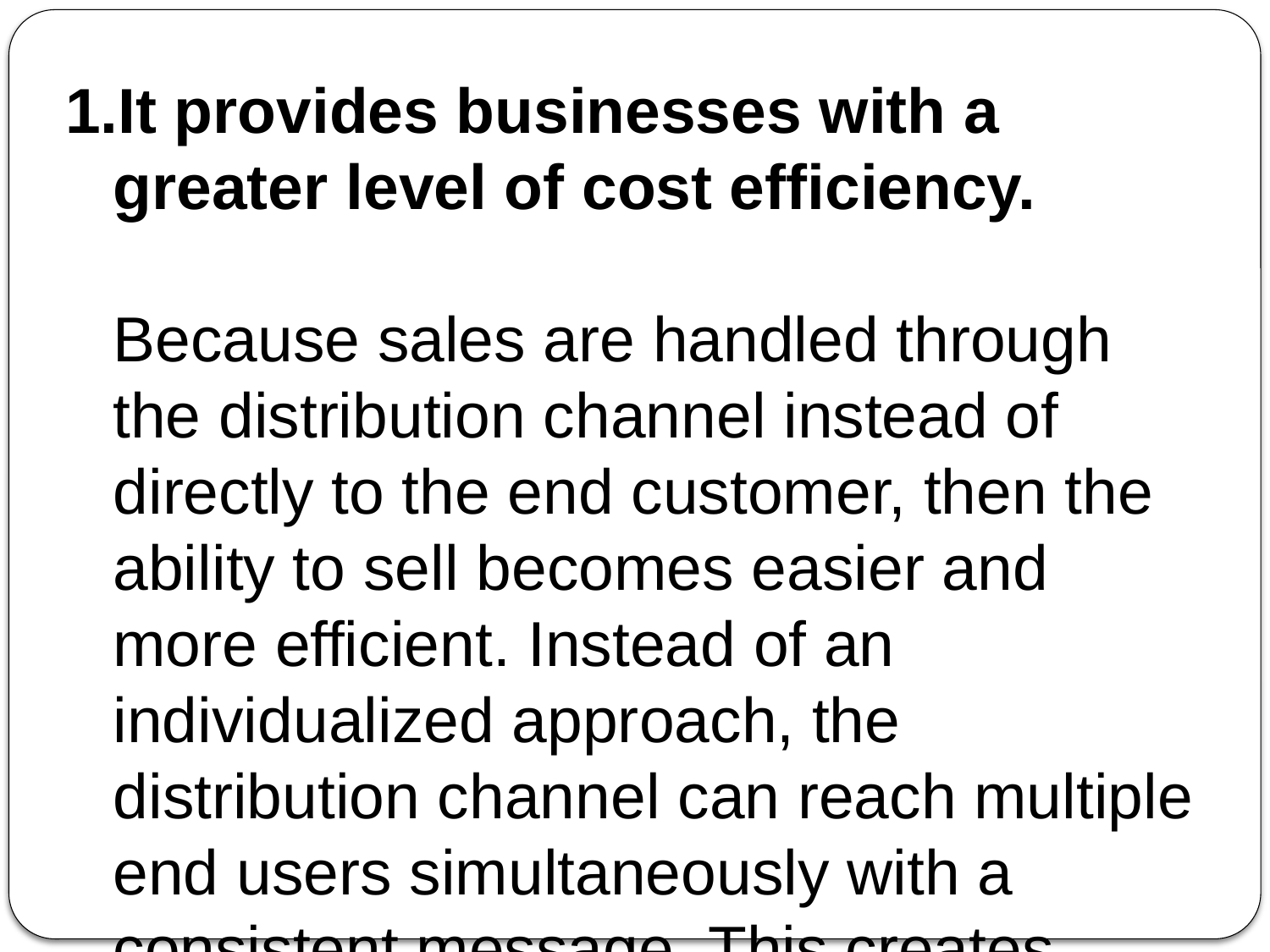

It provides businesses with a greater level of cost efficiency.
Because sales are handled through the distribution channel instead of directly to the end customer, then the ability to sell becomes easier and more efficient. Instead of an individualized approach, the distribution channel can reach multiple end users simultaneously with a consistent message. This creates fewer expenses in return.